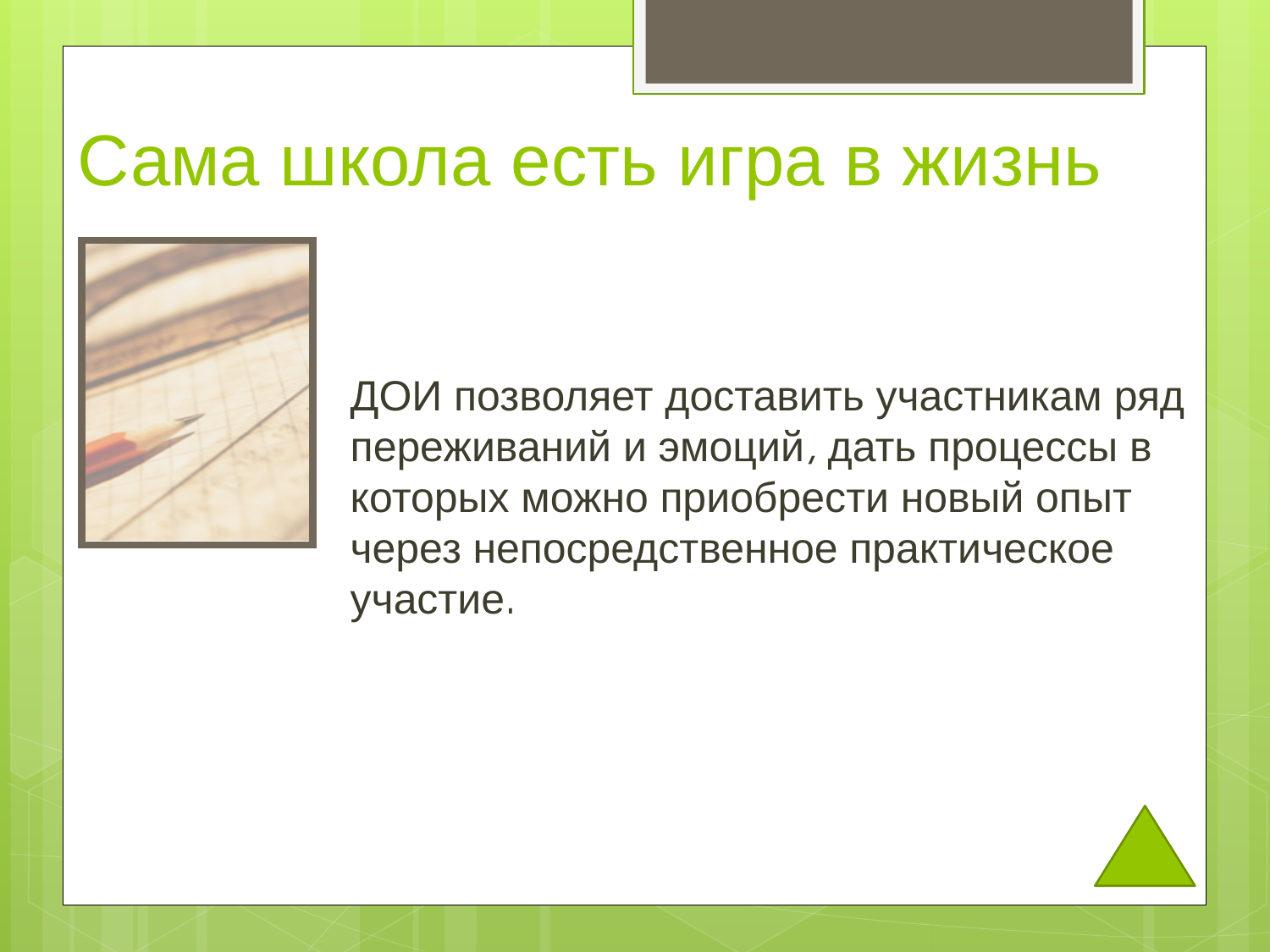

# Сама школа есть игра в жизнь

ДОИ позволяет доставить участникам ряд переживаний и эмоций, дать процессы в которых можно приобрести новый опыт через непосредственное практическое участие.